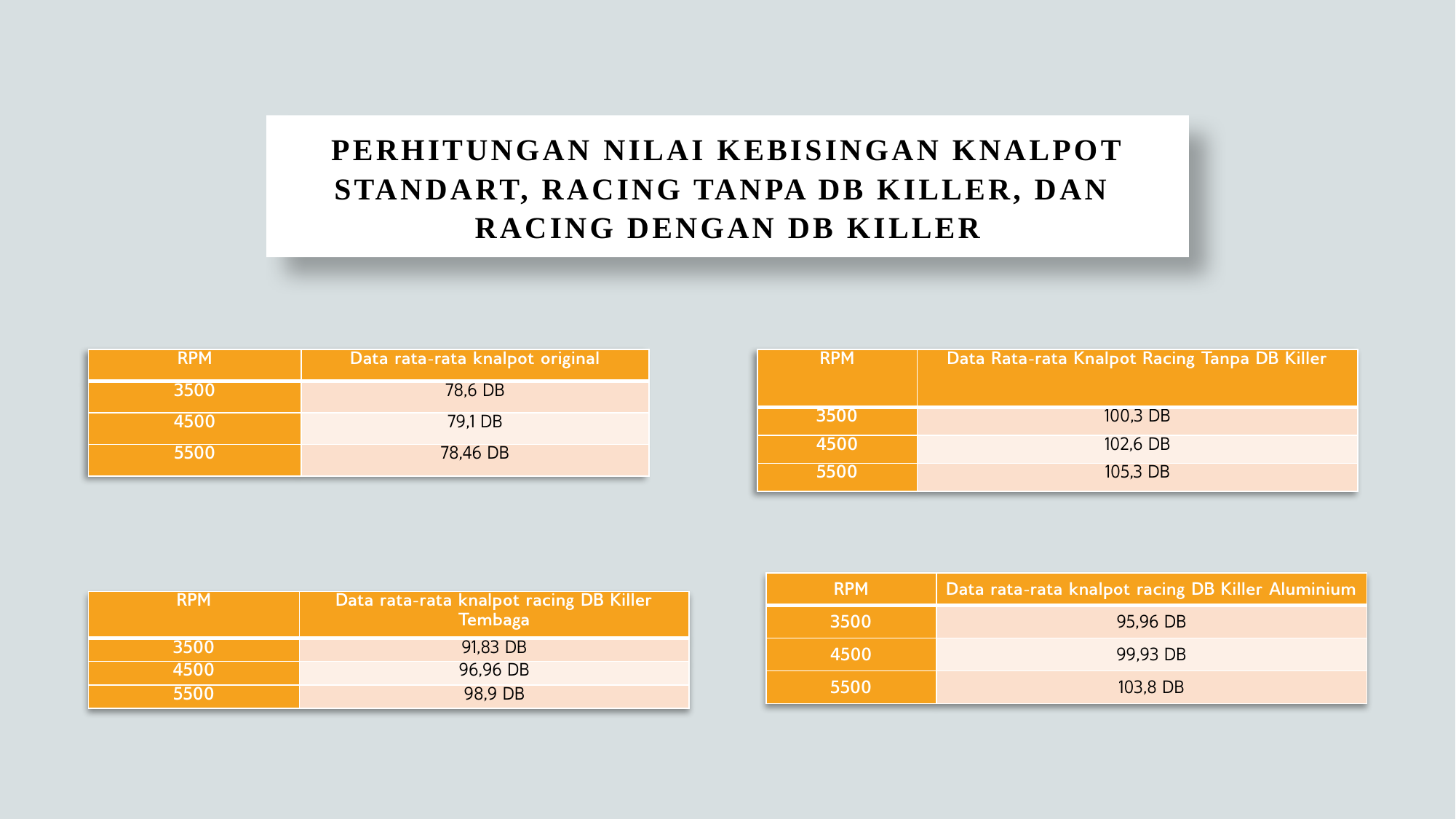

Dari 3x pengujian didapat rata-rata nilai DB sebagai berikut:
# Perhitungan Nilai Kebisingan Knalpot Standart, Racing Tanpa DB Killer, dan  Racing dengan DB Killer
| RPM | Data rata-rata knalpot original |
| --- | --- |
| 3500 | 78,6 DB |
| 4500 | 79,1 DB |
| 5500 | 78,46 DB |
| RPM | Data Rata-rata Knalpot Racing Tanpa DB Killer |
| --- | --- |
| 3500 | 100,3 DB |
| 4500 | 102,6 DB |
| 5500 | 105,3 DB |
| RPM | Data rata-rata knalpot racing DB Killer Aluminium |
| --- | --- |
| 3500 | 95,96 DB |
| 4500 | 99,93 DB |
| 5500 | 103,8 DB |
| RPM | Data rata-rata knalpot racing DB Killer Tembaga |
| --- | --- |
| 3500 | 91,83 DB |
| 4500 | 96,96 DB |
| 5500 | 98,9 DB |